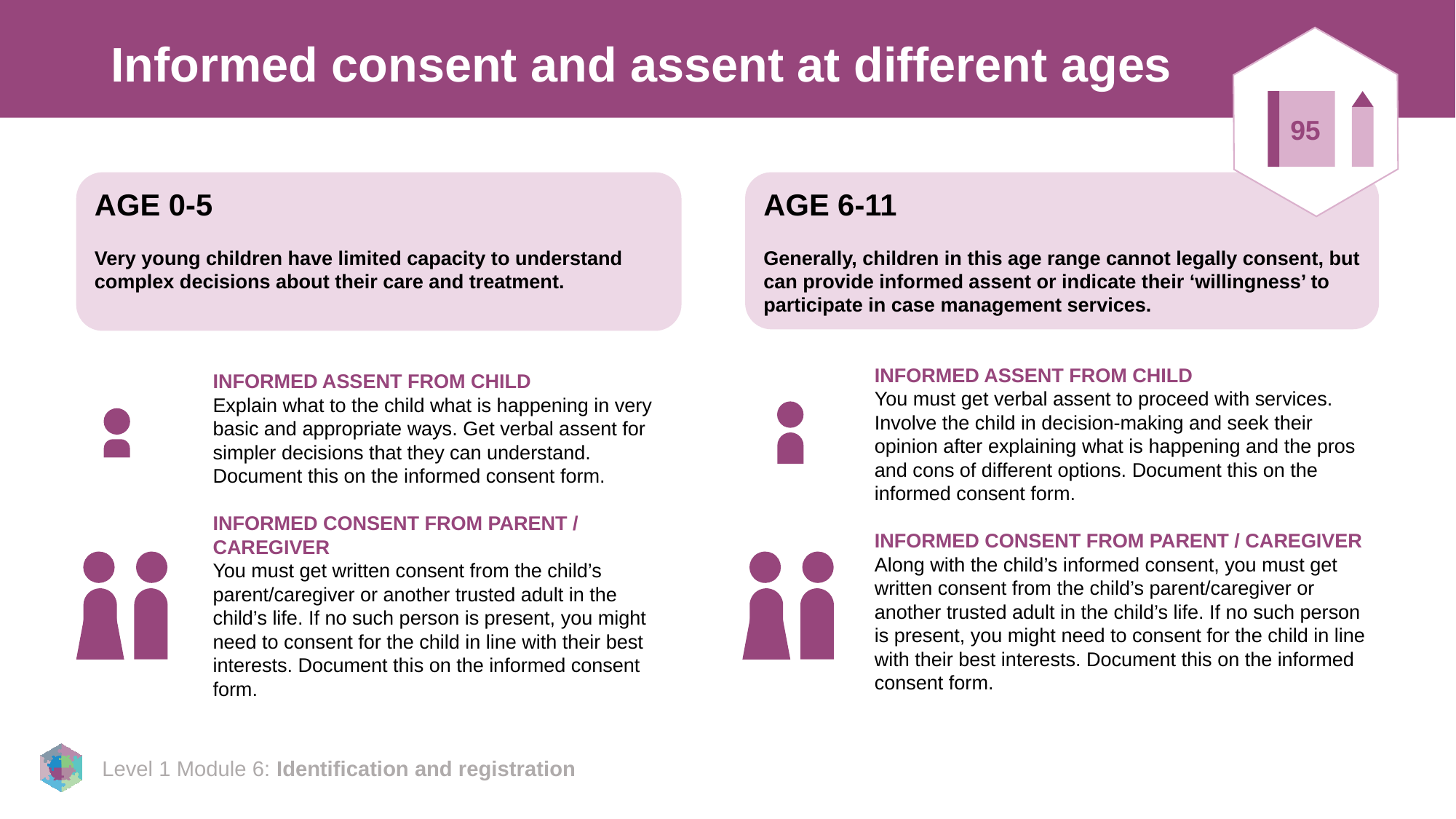

# Informed consent and assent at different ages

95

AGE 0-5

Very young children have limited capacity to understand complex decisions about their care and treatment.
AGE 6-11

Generally, children in this age range cannot legally consent, but can provide informed assent or indicate their ‘willingness’ to participate in case management services.
INFORMED ASSENT FROM CHILD
You must get verbal assent to proceed with services. Involve the child in decision-making and seek their opinion after explaining what is happening and the pros and cons of different options. Document this on the informed consent form.

INFORMED CONSENT FROM PARENT / CAREGIVER
Along with the child’s informed consent, you must get written consent from the child’s parent/caregiver or another trusted adult in the child’s life. If no such person is present, you might need to consent for the child in line with their best interests. Document this on the informed consent form.
INFORMED ASSENT FROM CHILD
Explain what to the child what is happening in very basic and appropriate ways. Get verbal assent for simpler decisions that they can understand. Document this on the informed consent form.

INFORMED CONSENT FROM PARENT / CAREGIVER
You must get written consent from the child’s parent/caregiver or another trusted adult in the child’s life. If no such person is present, you might need to consent for the child in line with their best interests. Document this on the informed consent form.